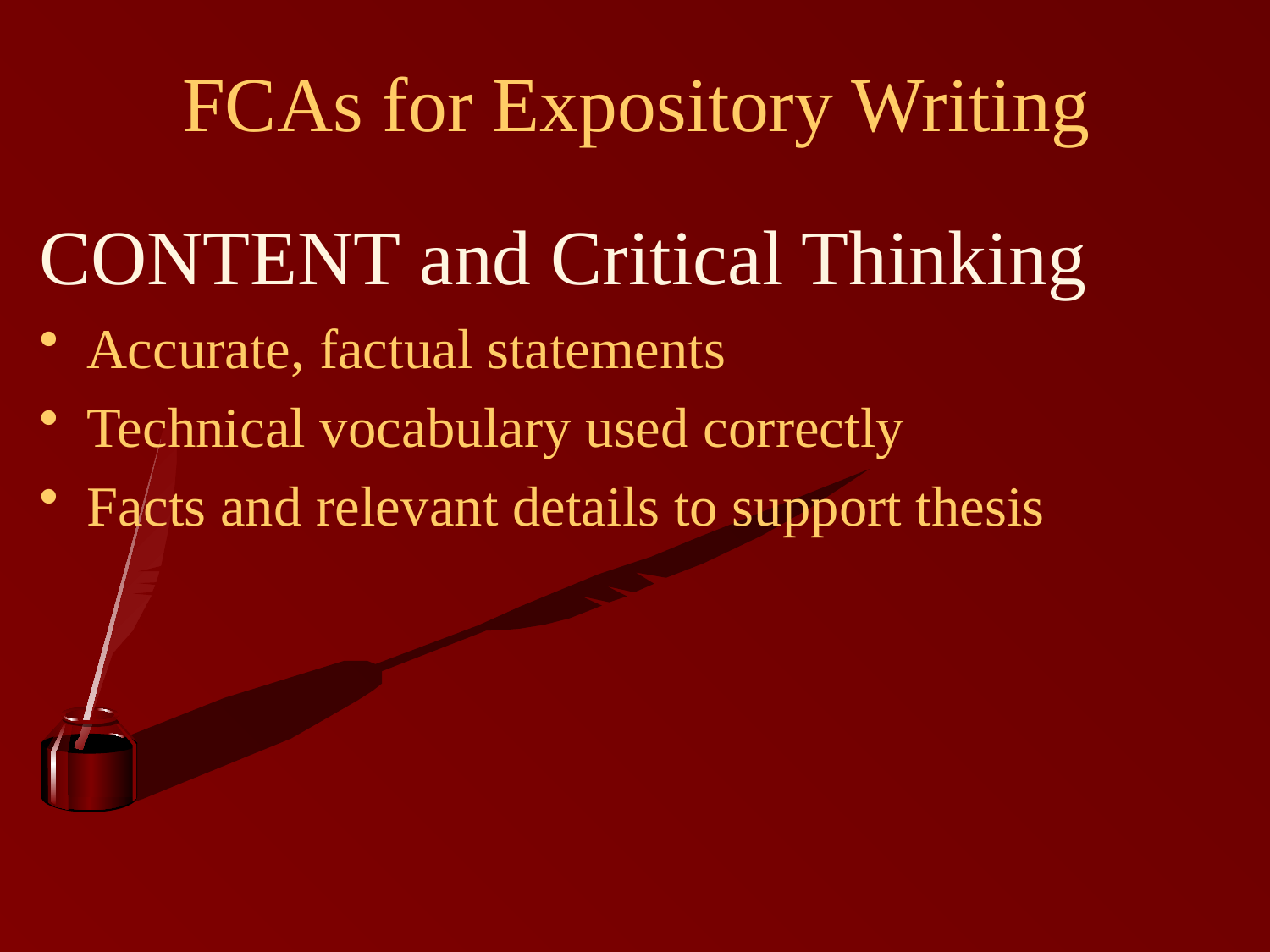

# FCAs for Expository Writing
CONTENT and Critical Thinking
Accurate, factual statements
Technical vocabulary used correctly
Facts and relevant details to support thesis